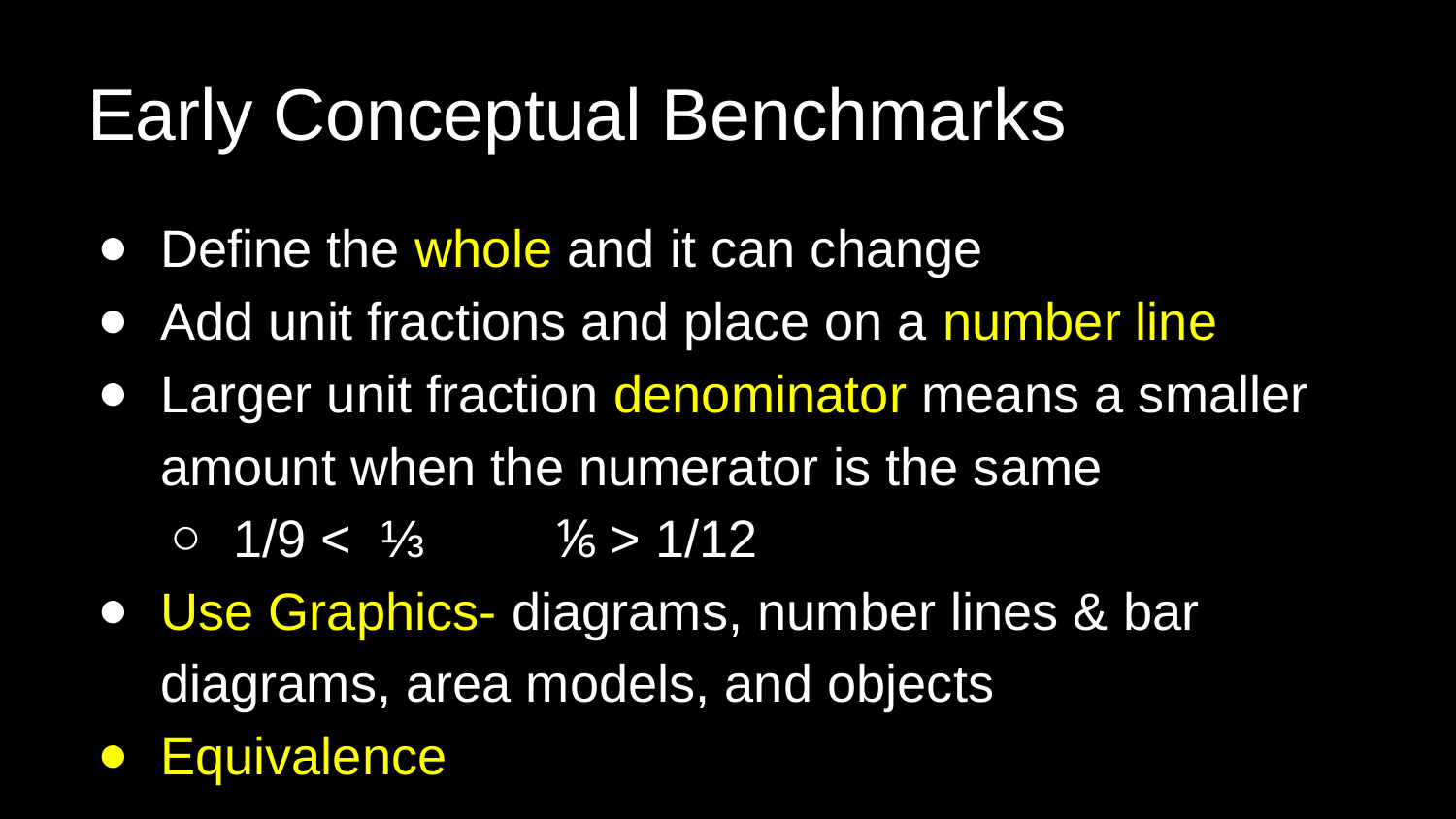

# Early Conceptual Benchmarks
Define the whole and it can change
Add unit fractions and place on a number line
Larger unit fraction denominator means a smaller amount when the numerator is the same
1/9 <  ⅓         ⅙ > 1/12
Use Graphics- diagrams, number lines & bar diagrams, area models, and objects
Equivalence